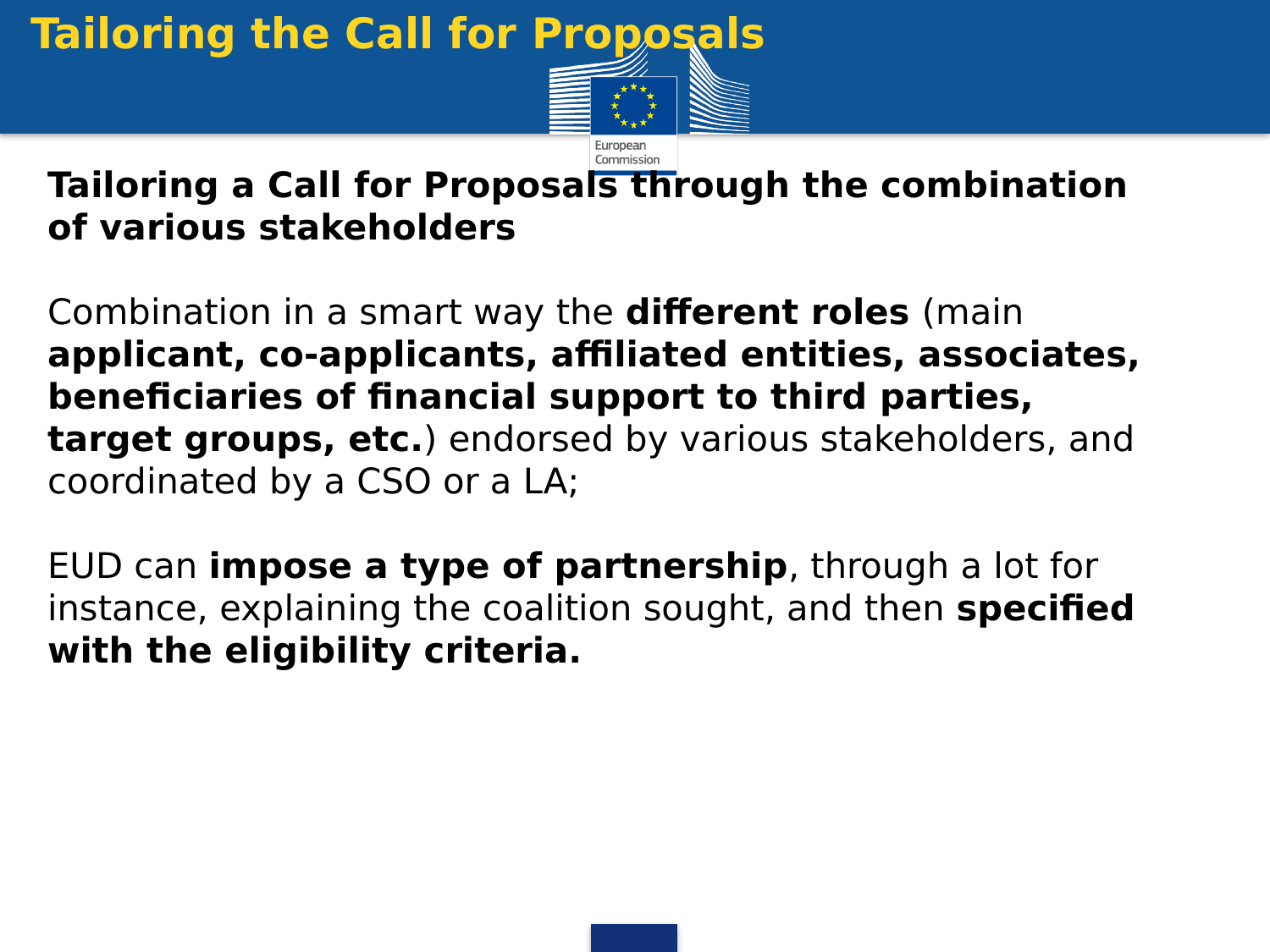

Tailoring the Call for Proposals
Tailoring a Call for Proposals through the combination of various stakeholders

Combination in a smart way the different roles (main applicant, co-applicants, affiliated entities, associates, beneficiaries of financial support to third parties, target groups, etc.) endorsed by various stakeholders, and coordinated by a CSO or a LA;

EUD can impose a type of partnership, through a lot for instance, explaining the coalition sought, and then specified with the eligibility criteria.